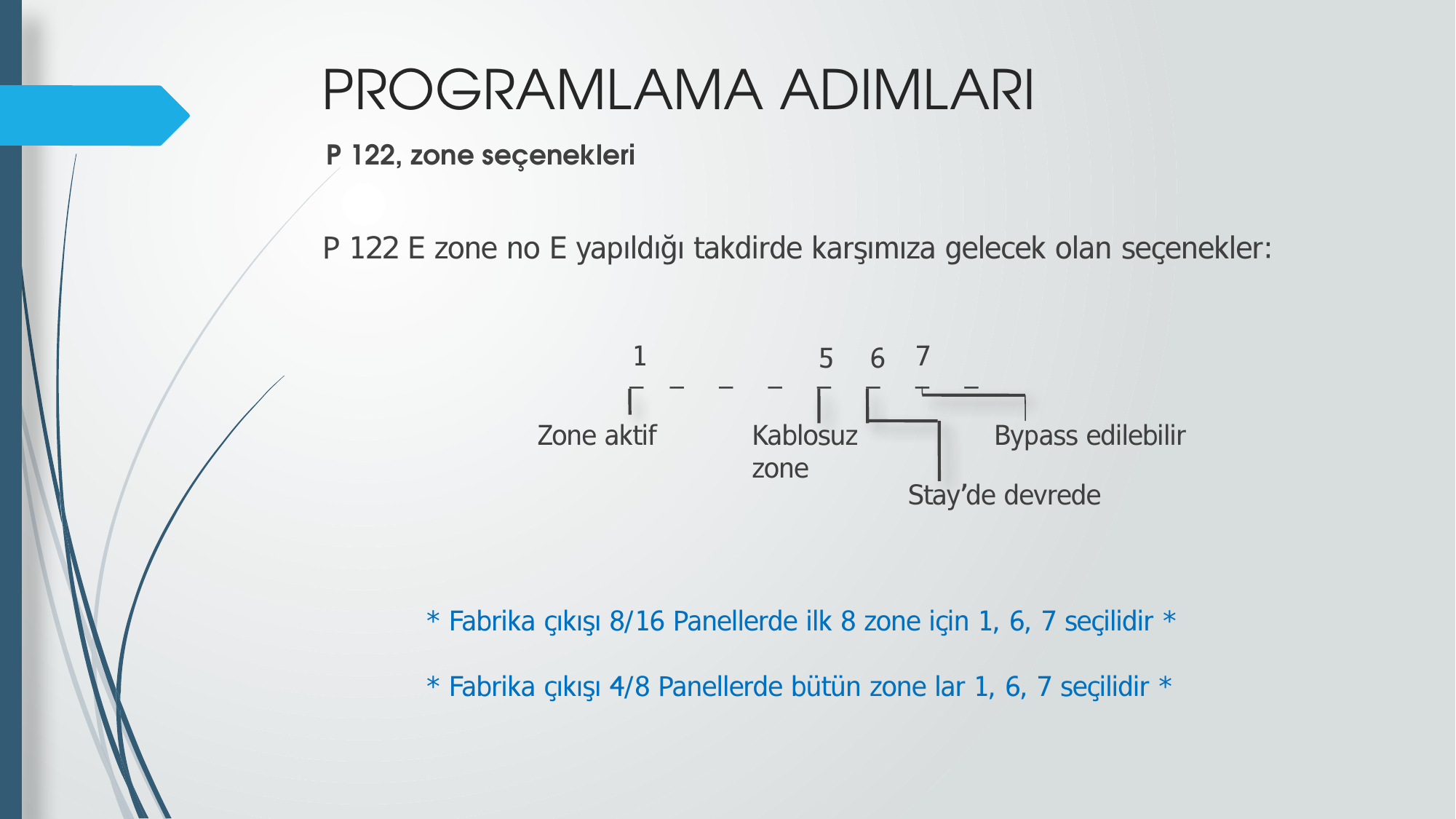

# PROGRAMLAMA ADIMLARI
P 122, zone seçenekleri
P 122 E zone no E yapıldığı takdirde karşımıza gelecek olan seçenekler:
1
7
5
6
_   _    _    _    _    _    _    _

Zone aktif
Kablosuz
zone
Bypass edilebilir

Stay’de devrede
* Fabrika çıkışı 8/16 Panellerde ilk 8 zone için 1, 6, 7 seçilidir *

* Fabrika çıkışı 4/8 Panellerde bütün zone lar 1, 6, 7 seçilidir *